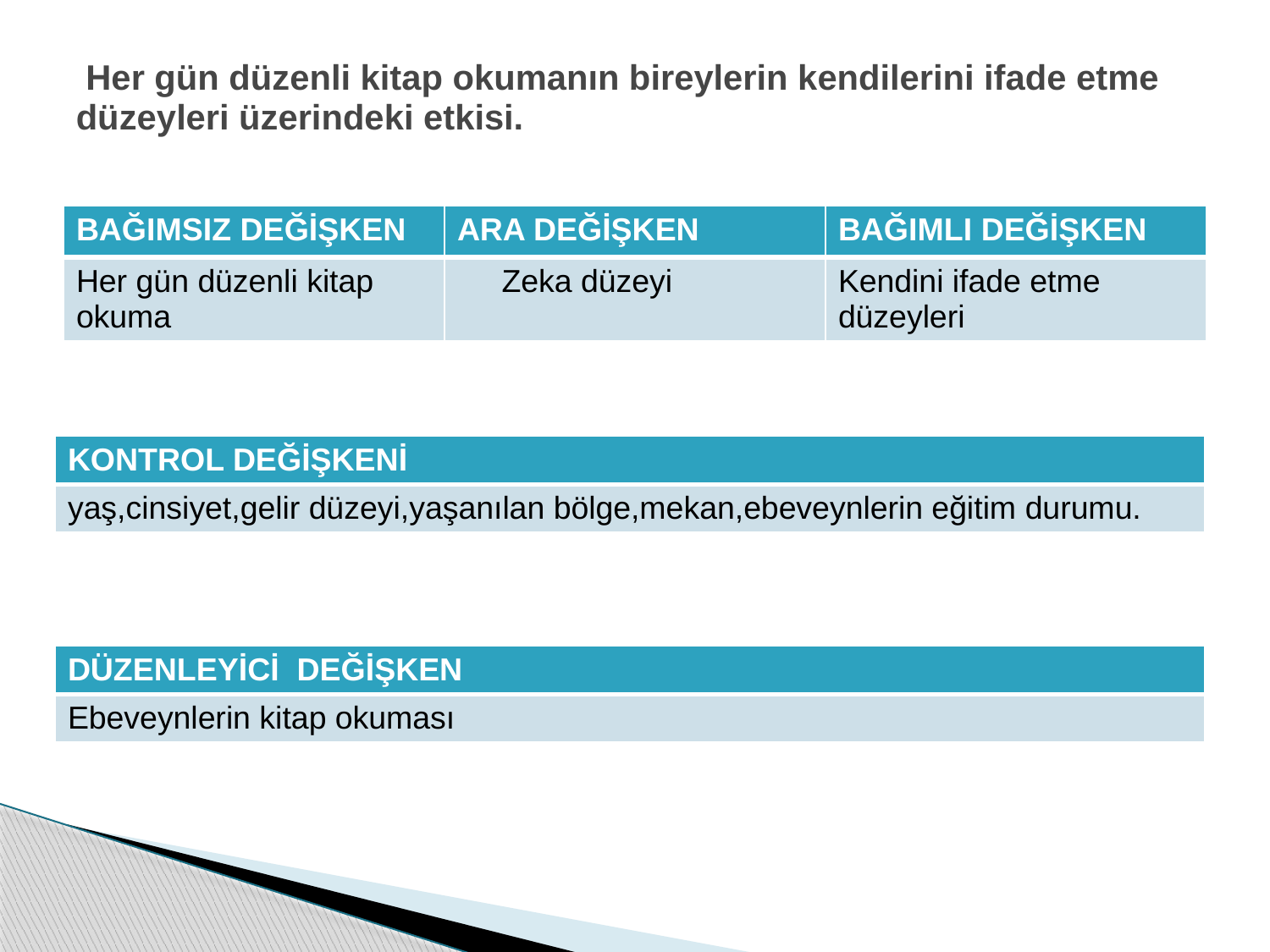

# Her gün düzenli kitap okumanın bireylerin kendilerini ifade etme düzeyleri üzerindeki etkisi.
| BAĞIMSIZ DEĞİŞKEN | ARA DEĞİŞKEN | BAĞIMLI DEĞİŞKEN |
| --- | --- | --- |
| Her gün düzenli kitap okuma | Zeka düzeyi | Kendini ifade etme düzeyleri |
| KONTROL DEĞİŞKENİ |
| --- |
| yaş,cinsiyet,gelir düzeyi,yaşanılan bölge,mekan,ebeveynlerin eğitim durumu. |
| DÜZENLEYİCİ DEĞİŞKEN |
| --- |
| Ebeveynlerin kitap okuması |